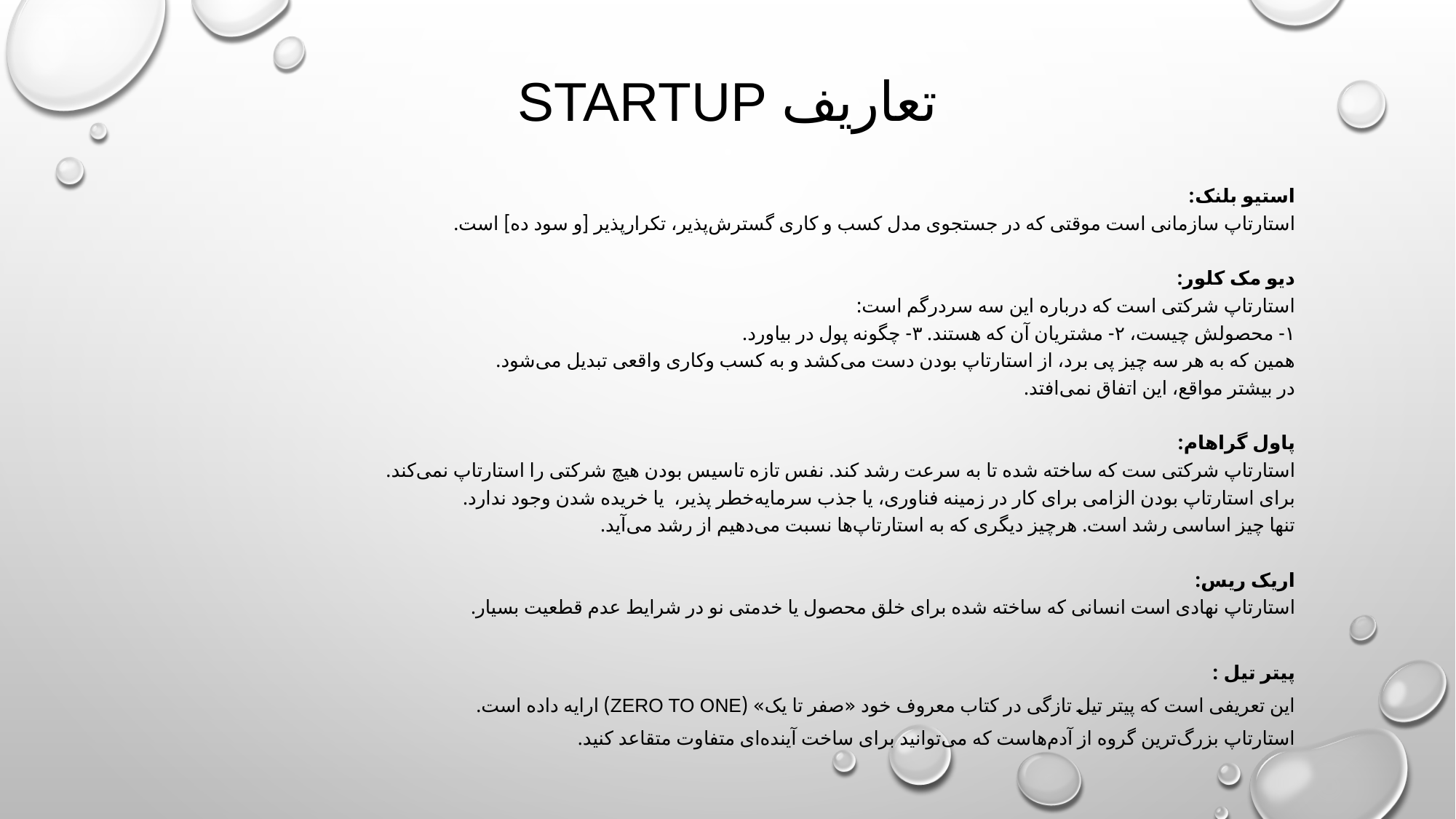

# تعاریف StartUp
استیو بلنک:
استارتاپ سازمانی است موقتی که در جستجوی مدل کسب و کاری گسترش‌پذیر، تکرارپذیر [و سود ده] است.
 
دیو مک کلور:
استارتاپ شرکتی است که درباره این سه سردرگم است:
۱- محصولش چیست، ۲- مشتریان آن که هستند. ۳- چگونه پول در بیاورد.
همین که به هر سه چیز پی برد، از استارتاپ بودن دست می‌کشد و به کسب وکاری واقعی تبدیل می‌شود.
در بیشتر مواقع، این اتفاق نمی‌افتد.
 
پاول گراهام:
استارتاپ شرکتی ست که ساخته شده تا به سرعت رشد کند. نفس تازه تاسیس بودن هیچ شرکتی را استارتاپ نمی‌کند.
برای استارتاپ بودن الزامی برای کار در زمینه فناوری، یا جذب سرمایه‌خطر پذیر،  یا خریده شدن وجود ندارد.
تنها چیز اساسی رشد است. هرچیز دیگری که به استارتاپ‌ها نسبت می‌دهیم از رشد می‌آید.
 
اریک ریس:
استارتاپ نهادی است انسانی که ساخته شده برای خلق محصول یا خدمتی نو در شرایط عدم قطعیت بسیار.

پیتر تیل :
این تعریفی است که پیتر تیل تازگی در کتاب معروف خود «صفر تا یک» (Zero to One) ارایه داده است.
استارتاپ بزرگ‌ترین گروه از آدم‌هاست که می‌توانید برای ساخت آینده‌ای متفاوت متقاعد کنید.